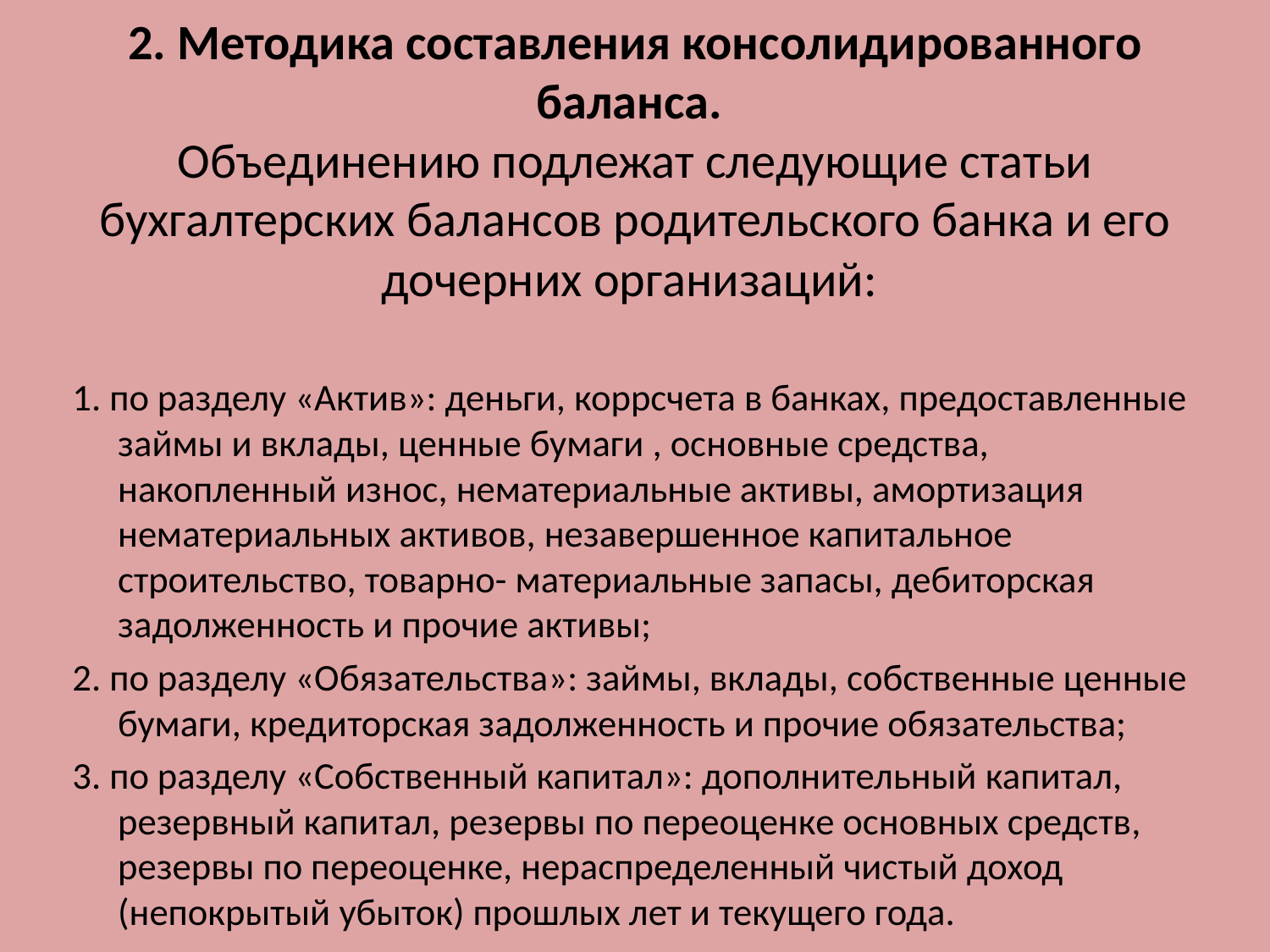

# 2. Методика составления консолидированного баланса. Объединению подлежат следующие статьи бухгалтерских балансов родительского банка и его дочерних организаций:
1. по разделу «Актив»: деньги, коррсчета в банках, предоставленные займы и вклады, ценные бумаги , основные средства, накопленный износ, нематериальные активы, амортизация нематериальных активов, незавершенное капитальное строительство, товарно- материальные запасы, дебиторская задолженность и прочие активы;
2. по разделу «Обязательства»: займы, вклады, собственные ценные бумаги, кредиторская задолженность и прочие обязательства;
3. по разделу «Собственный капитал»: дополнительный капитал, резервный капитал, резервы по переоценке основных средств, резервы по переоценке, нераспределенный чистый доход (непокрытый убыток) прошлых лет и текущего года.